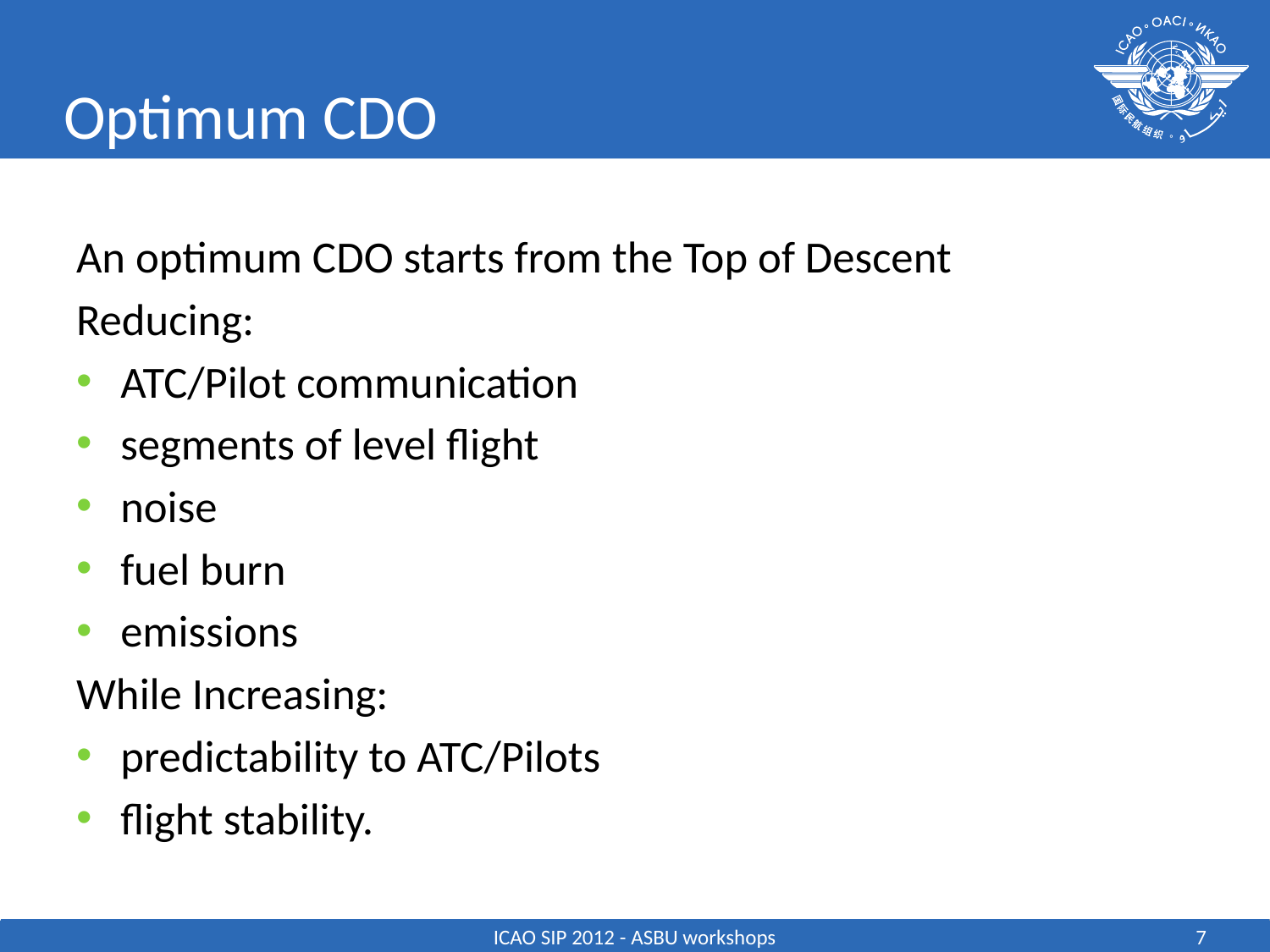

# Optimum CDO
An optimum CDO starts from the Top of Descent
Reducing:
ATC/Pilot communication
segments of level flight
noise
fuel burn
emissions
While Increasing:
predictability to ATC/Pilots
flight stability.

ICAO SIP 2012 - ASBU workshops
7